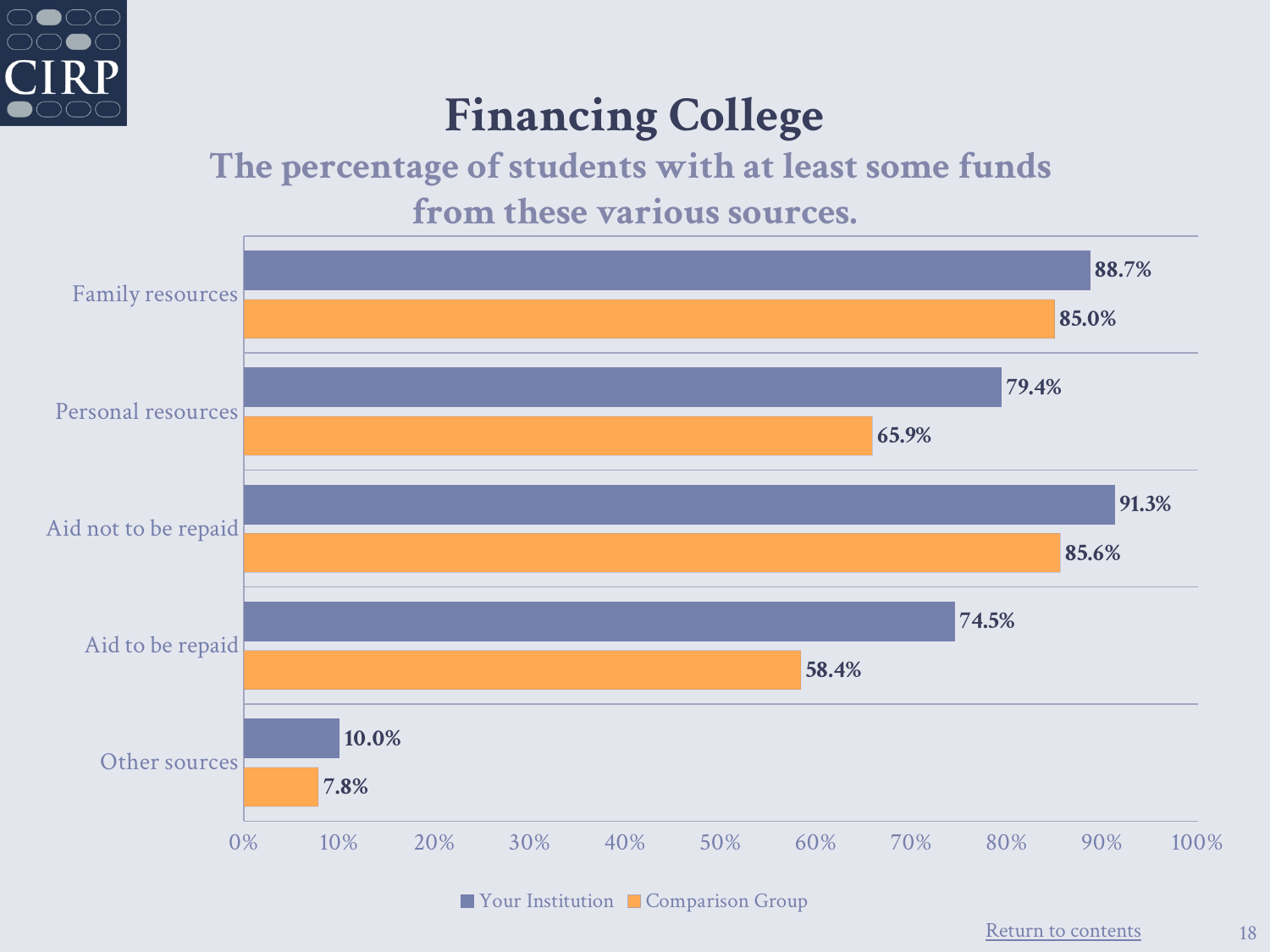

# Financing College The percentage of students with at least some funds from these various sources.

### Chart

| Category | Comparison Group | Your Institution |
|---|---|---|
| Other sources | 0.07800000000000001 | 0.1 |
| Aid to be repaid | 0.584 | 0.7449999999999999 |
| Aid not to be repaid | 0.856 | 0.913 |
| Personal resources | 0.659 | 0.794 |
| Family resources | 0.85 | 0.887 |
18